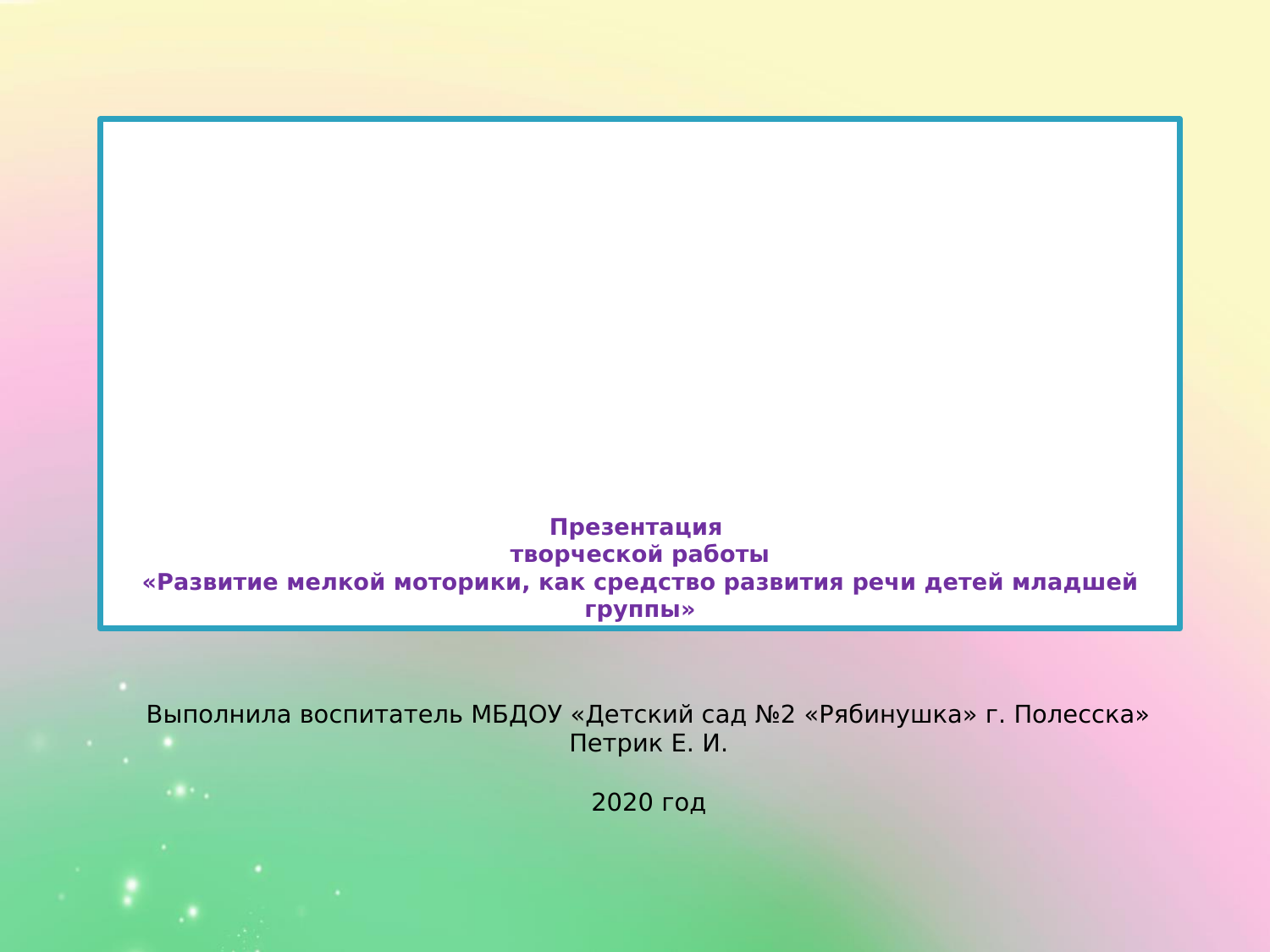

# Презентация творческой работы «Развитие мелкой моторики, как средство развития речи детей младшей группы»

Выполнила воспитатель МБДОУ «Детский сад №2 «Рябинушка» г. Полесска» Петрик Е. И.

2020 год